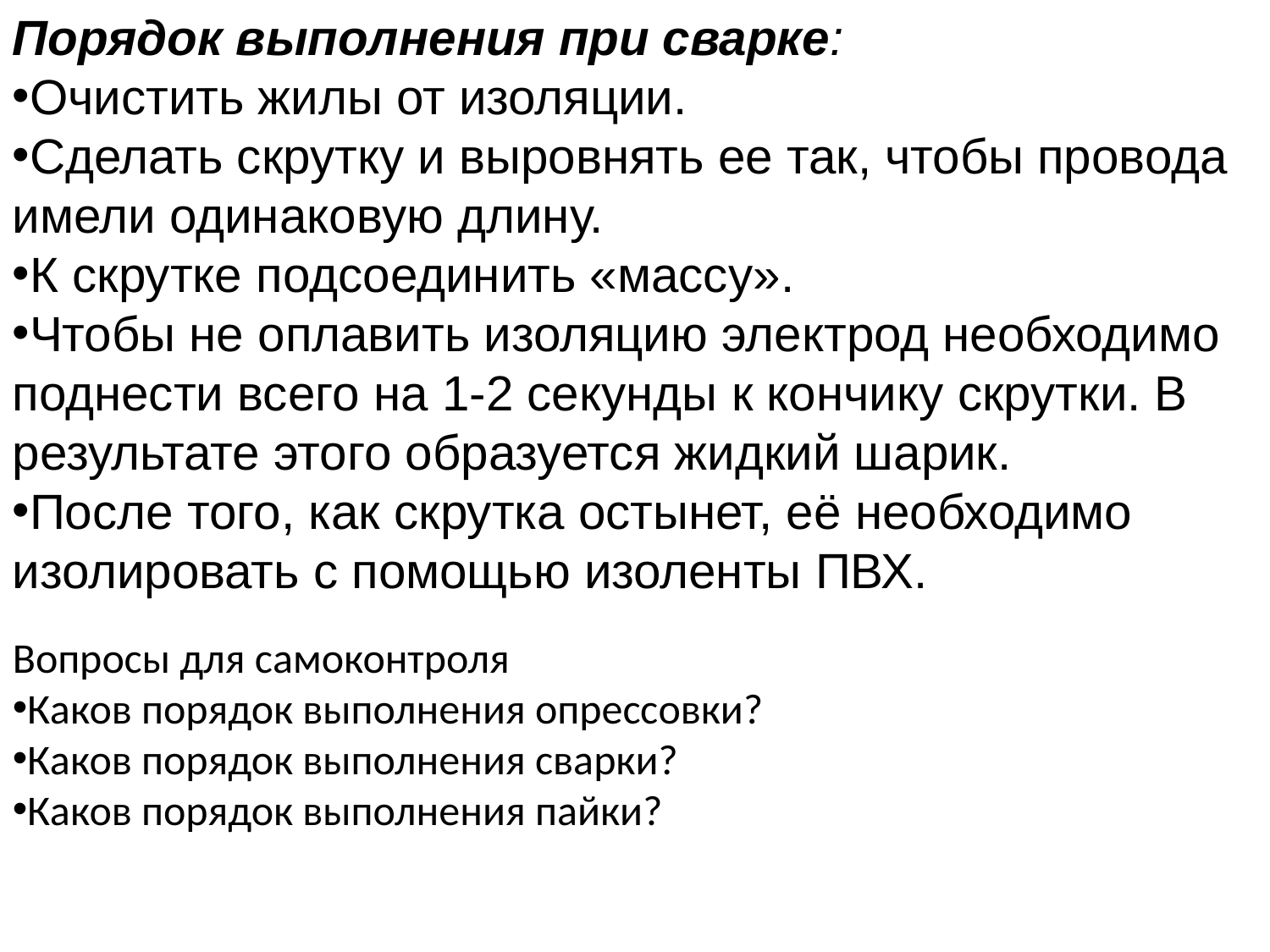

Порядок выполнения при сварке:
Очистить жилы от изоляции.
Сделать скрутку и выровнять ее так, чтобы провода имели одинаковую длину.
К скрутке подсоединить «массу».
Чтобы не оплавить изоляцию электрод необходимо поднести всего на 1-2 секунды к кончику скрутки. В результате этого образуется жидкий шарик.
После того, как скрутка остынет, её необходимо изолировать с помощью изоленты ПВХ.
Вопросы для самоконтроля
Каков порядок выполнения опрессовки?
Каков порядок выполнения сварки?
Каков порядок выполнения пайки?